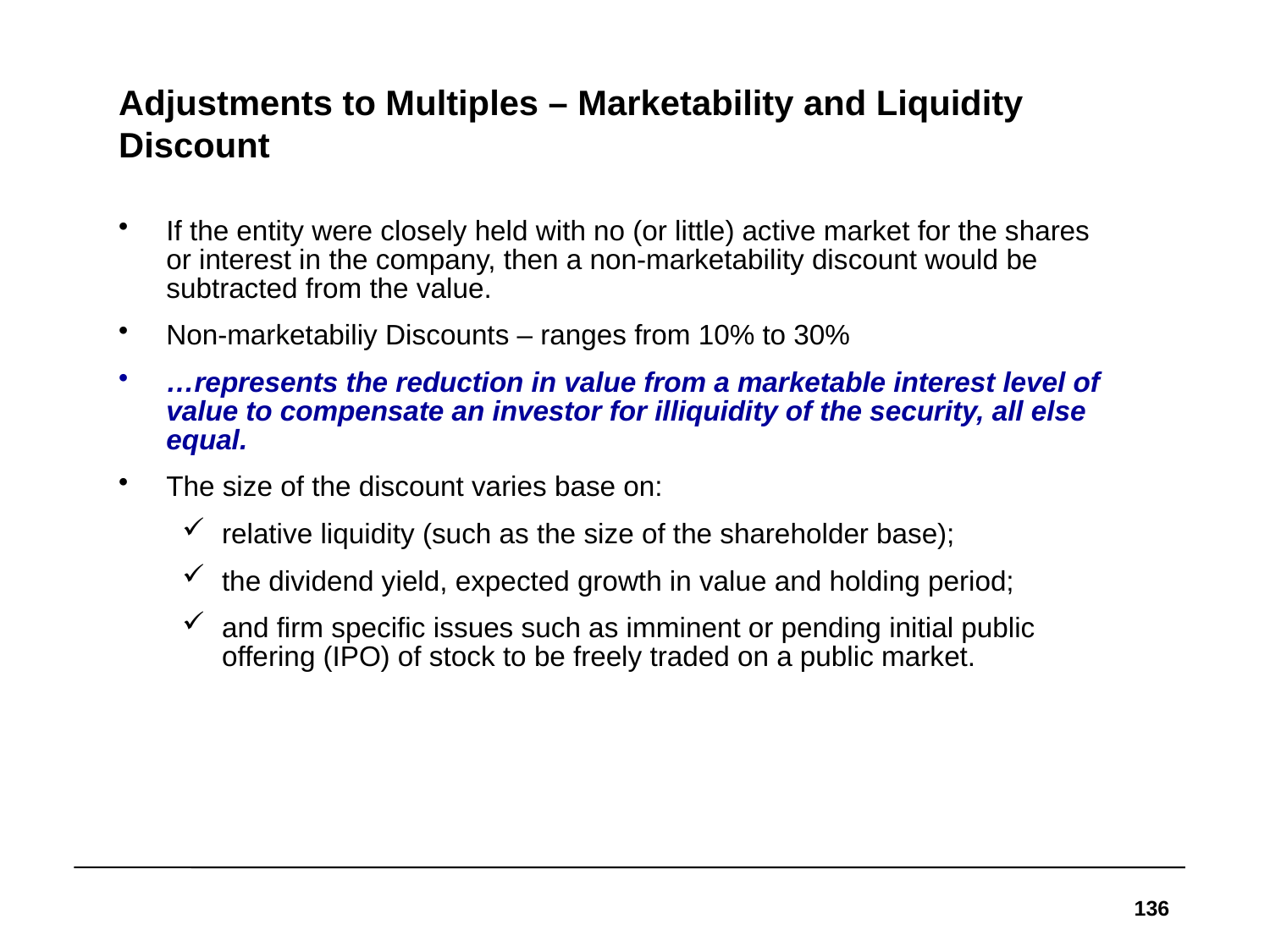

# Adjustments to Multiples – Marketability and Liquidity Discount
If the entity were closely held with no (or little) active market for the shares or interest in the company, then a non-marketability discount would be subtracted from the value.
Non-marketabiliy Discounts – ranges from 10% to 30%
…represents the reduction in value from a marketable interest level of value to compensate an investor for illiquidity of the security, all else equal.
The size of the discount varies base on:
relative liquidity (such as the size of the shareholder base);
the dividend yield, expected growth in value and holding period;
and firm specific issues such as imminent or pending initial public offering (IPO) of stock to be freely traded on a public market.